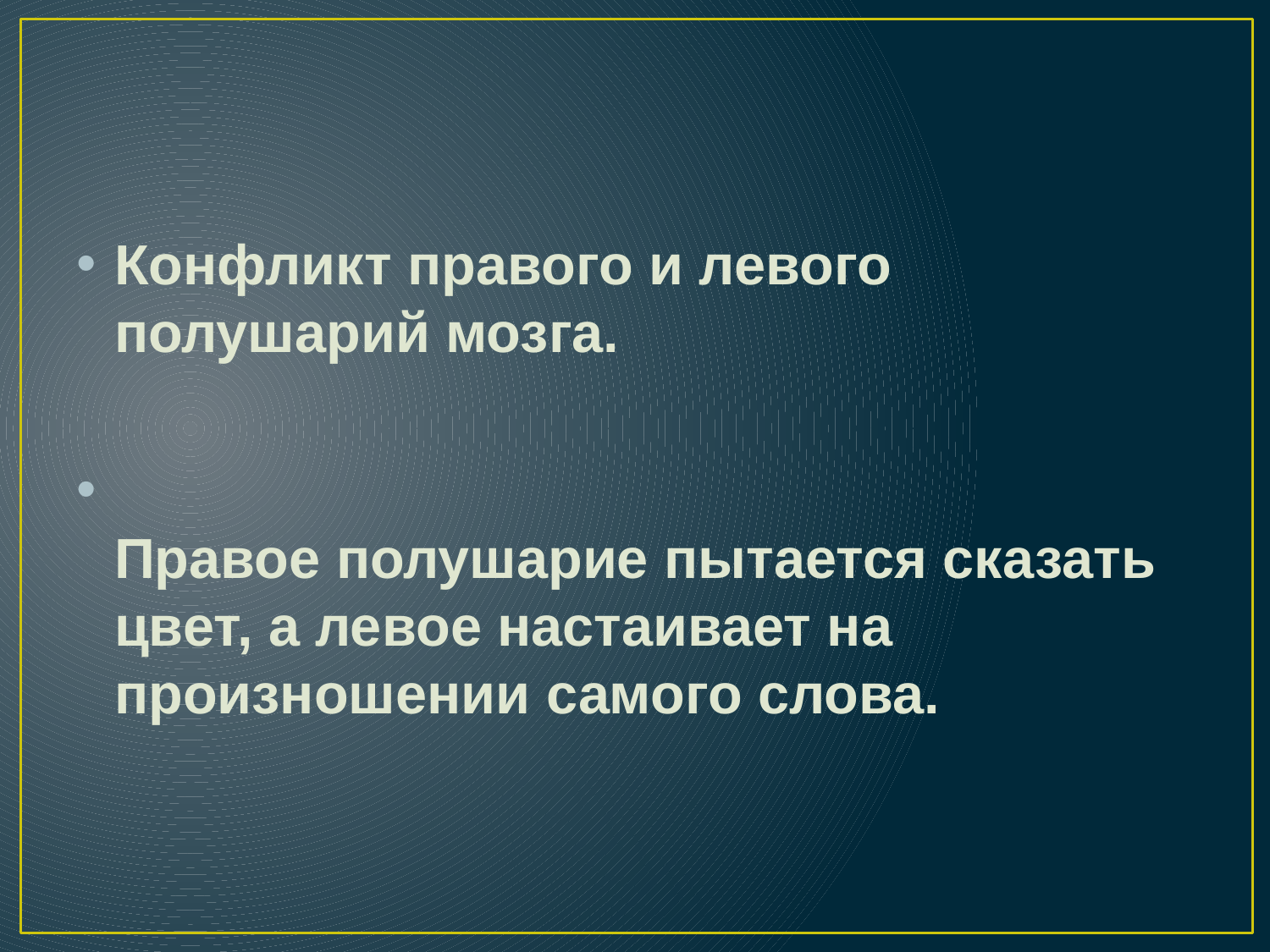

#
Конфликт правого и левого полушарий мозга.

Правое полушарие пытается сказать цвет, а левое настаивает на произношении самого слова.